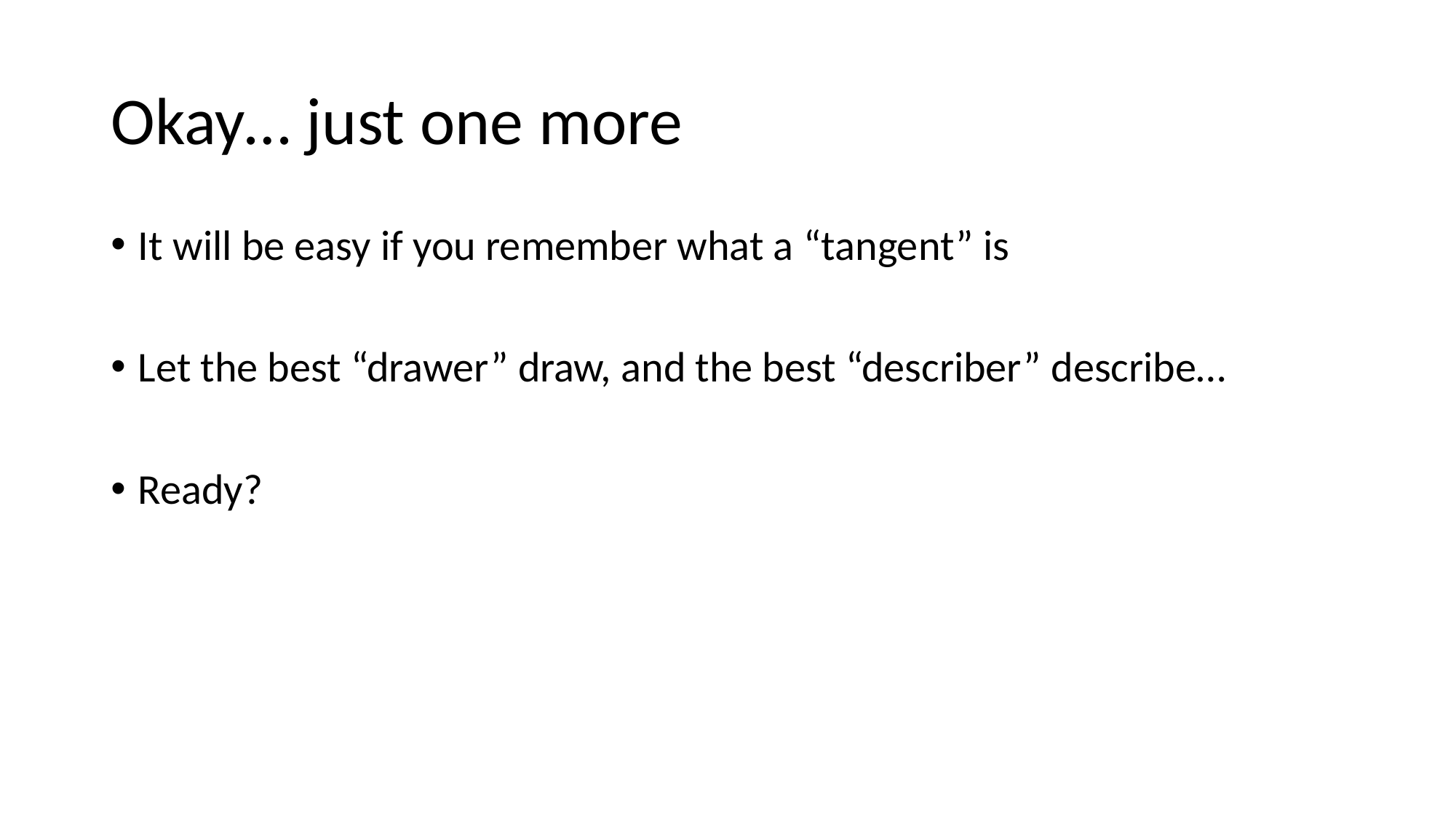

# Okay… just one more
It will be easy if you remember what a “tangent” is

Let the best “drawer” draw, and the best “describer” describe…

Ready?